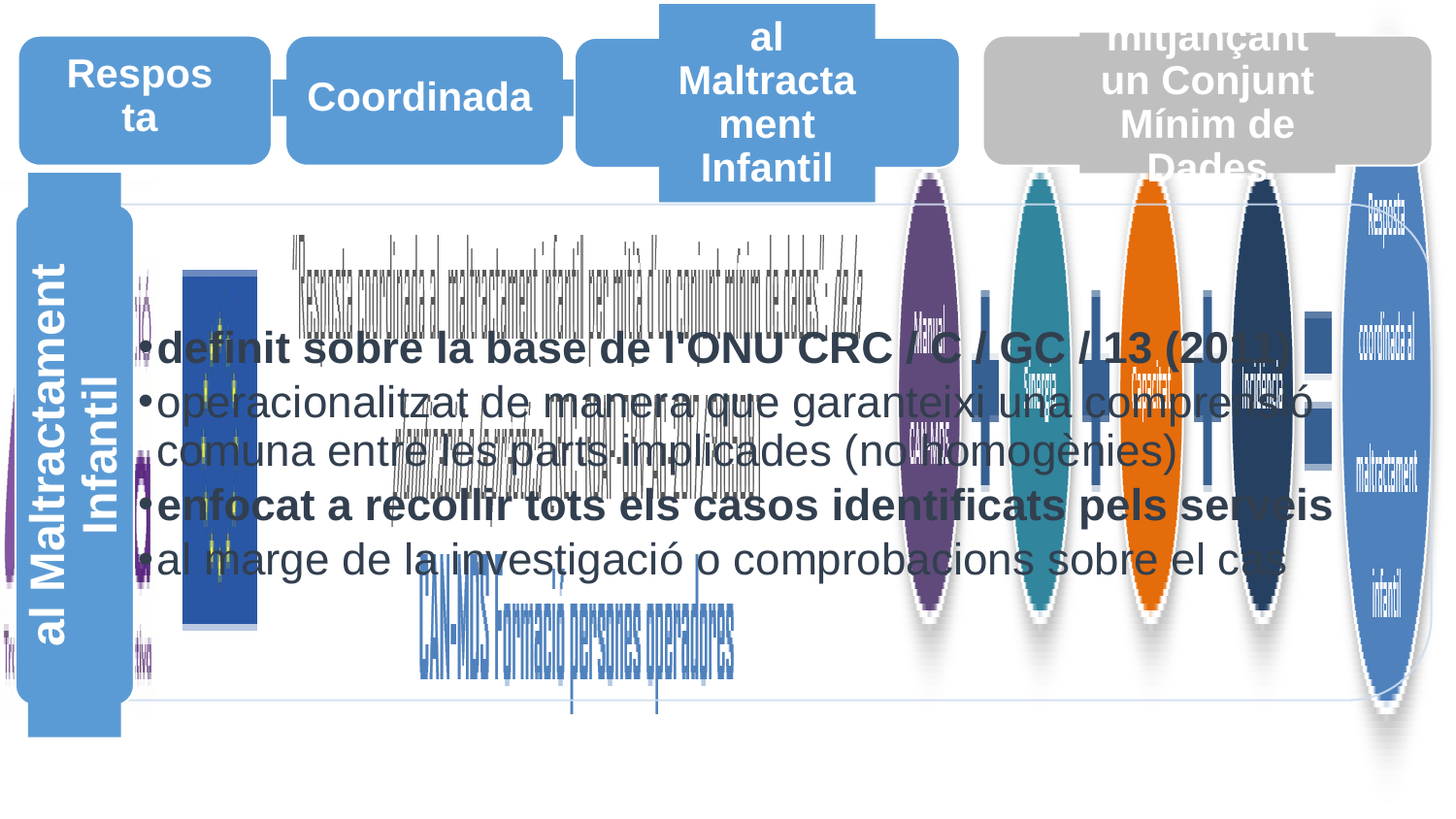

mitjançant un Conjunt Mínim de Dades

al Maltractament Infantil

Coordinada

Resposta

al Maltractament Infantil
definit sobre la base de l'ONU CRC / C / GC / 13 (2011)
operacionalitzat de manera que garanteixi una comprensió comuna entre les parts implicades (no homogènies)
enfocat a recollir tots els casos identificats pels serveis
al marge de la investigació o comprobacions sobre el cas